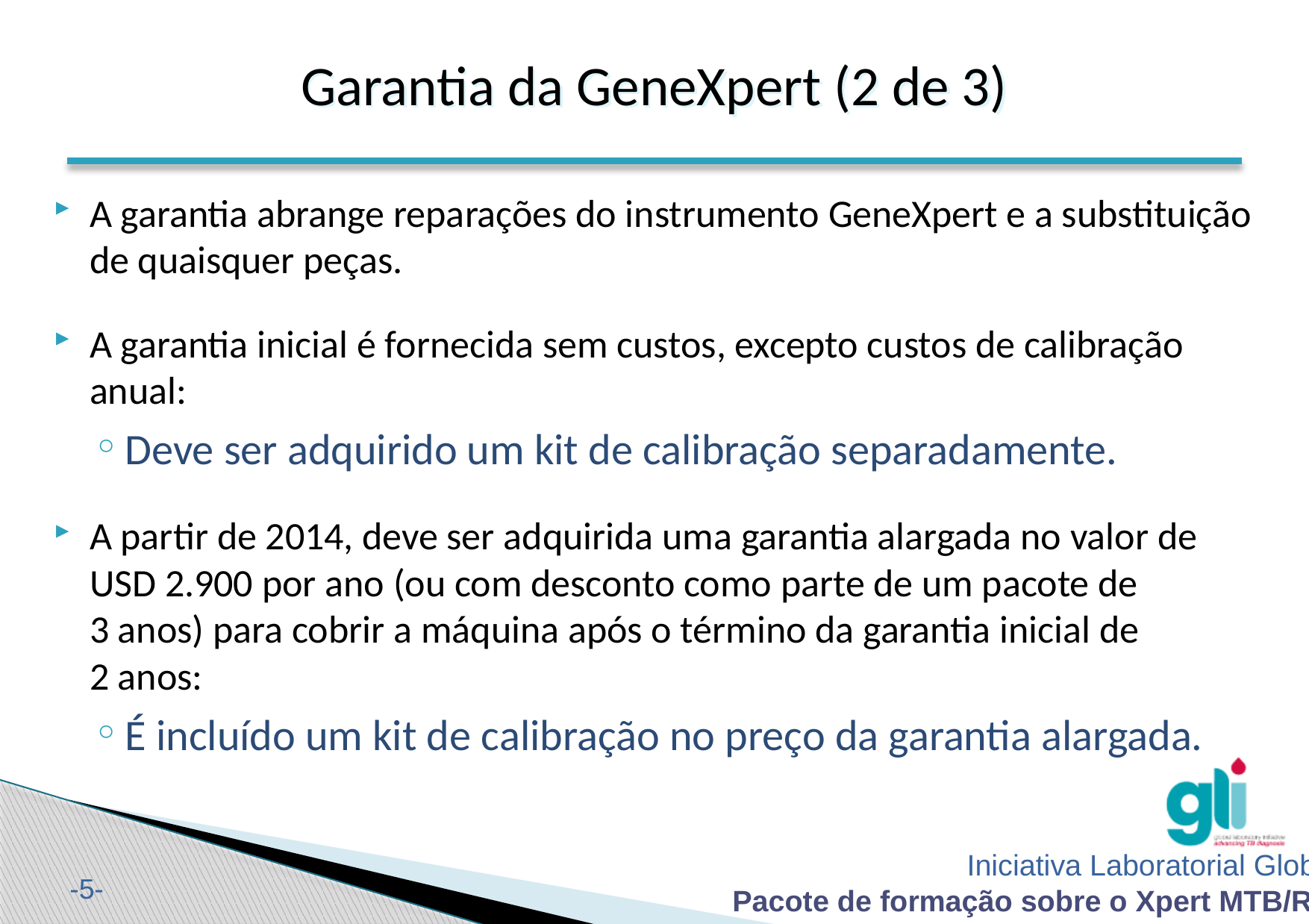

Garantia da GeneXpert (2 de 3)
A garantia abrange reparações do instrumento GeneXpert e a substituição de quaisquer peças.
A garantia inicial é fornecida sem custos, excepto custos de calibração anual:
Deve ser adquirido um kit de calibração separadamente.
A partir de 2014, deve ser adquirida uma garantia alargada no valor de USD 2.900 por ano (ou com desconto como parte de um pacote de
3 anos) para cobrir a máquina após o término da garantia inicial de
2 anos:
É incluído um kit de calibração no preço da garantia alargada.